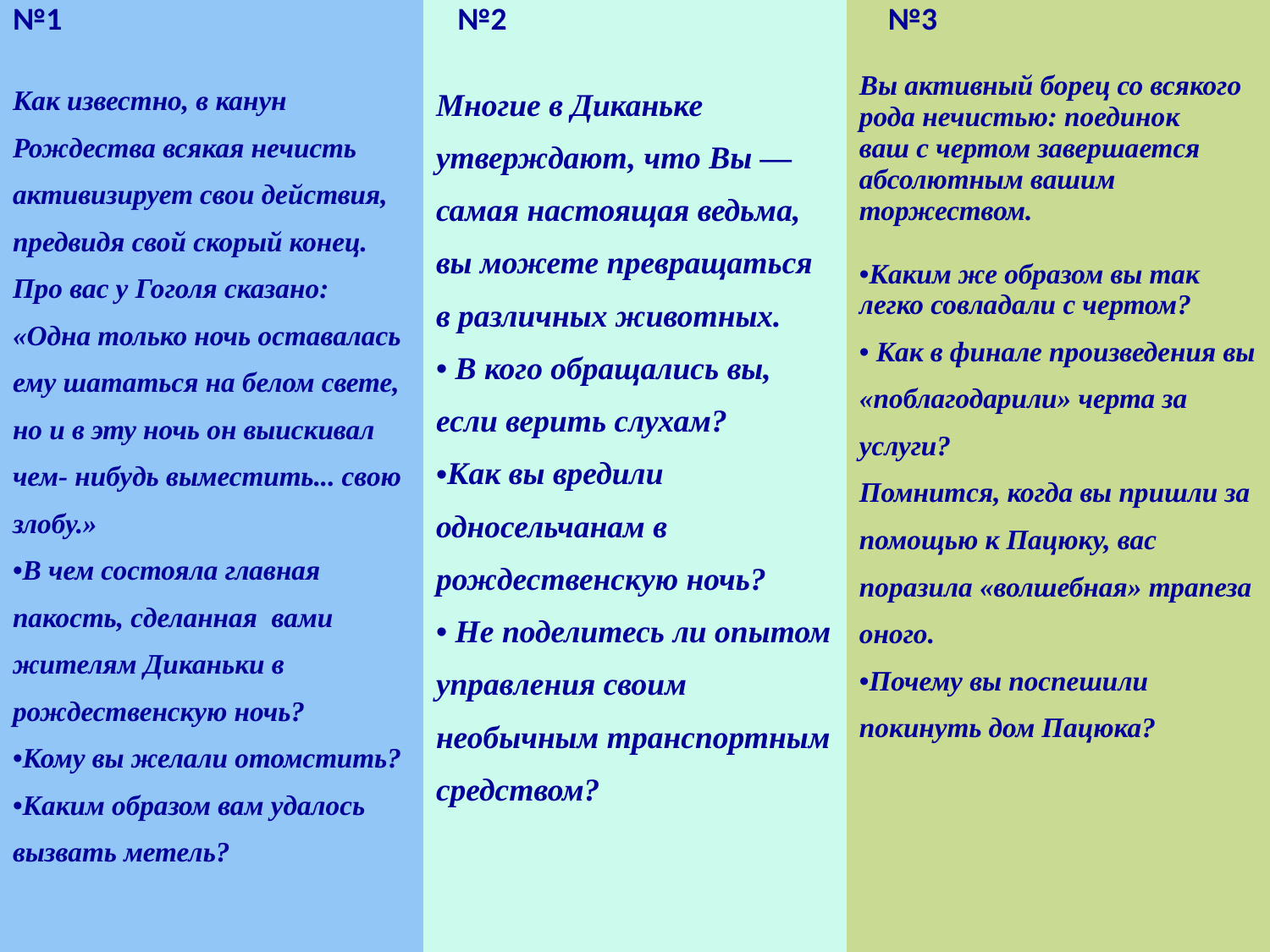

| №1 Как известно, в канун Рождества всякая нечисть активизирует свои действия, предвидя свой скорый конец. Про вас у Гоголя сказано: «Одна только ночь оставалась ему шататься на белом свете, но и в эту ночь он выискивал чем- нибудь выместить... свою злобу.» В чем состояла главная пакость, сделанная вами жителям Диканьки в рождественскую ночь? Кому вы желали отомстить? Каким образом вам удалось вызвать метель? | №2 Многие в Диканьке утверждают, что Вы — самая настоящая ведьма, вы можете превращаться в различных животных. В кого обращались вы, если верить слухам? Как вы вредили односельчанам в рождественскую ночь? Не поделитесь ли опытом управления своим необычным транспортным средством? | №3 Вы активный борец со всякого рода нечистью: поединок ваш с чертом завершается абсолютным вашим торжеством. Каким же образом вы так легко совладали с чертом? Как в финале произведения вы «поблагодарили» черта за услуги? Помнится, когда вы пришли за помощью к Пацюку, вас поразила «волшебная» трапеза оного. Почему вы поспешили покинуть дом Пацюка? |
| --- | --- | --- |